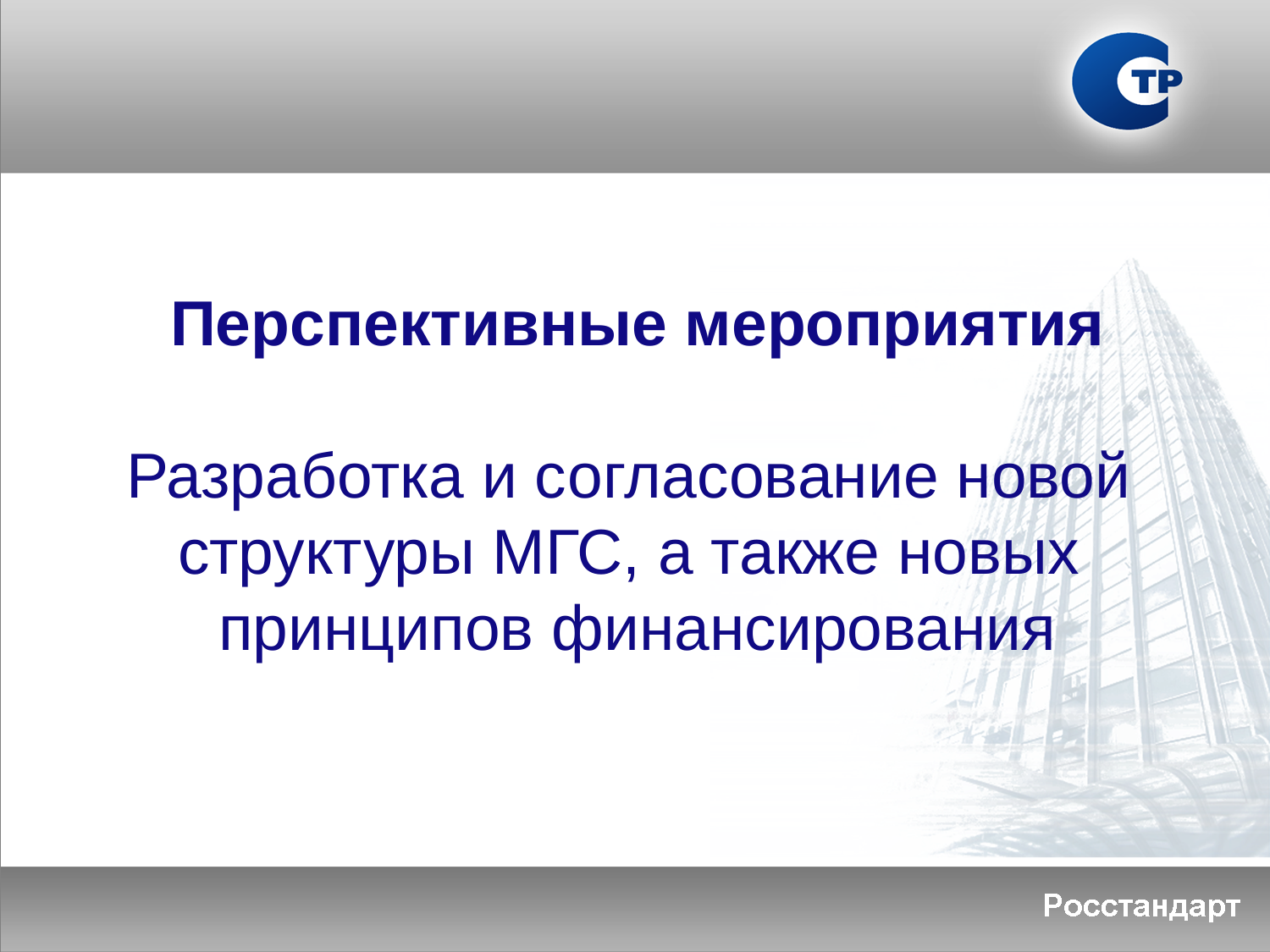

Перспективные мероприятия

Разработка и согласование новой
структуры МГС, а также новых
принципов финансирования